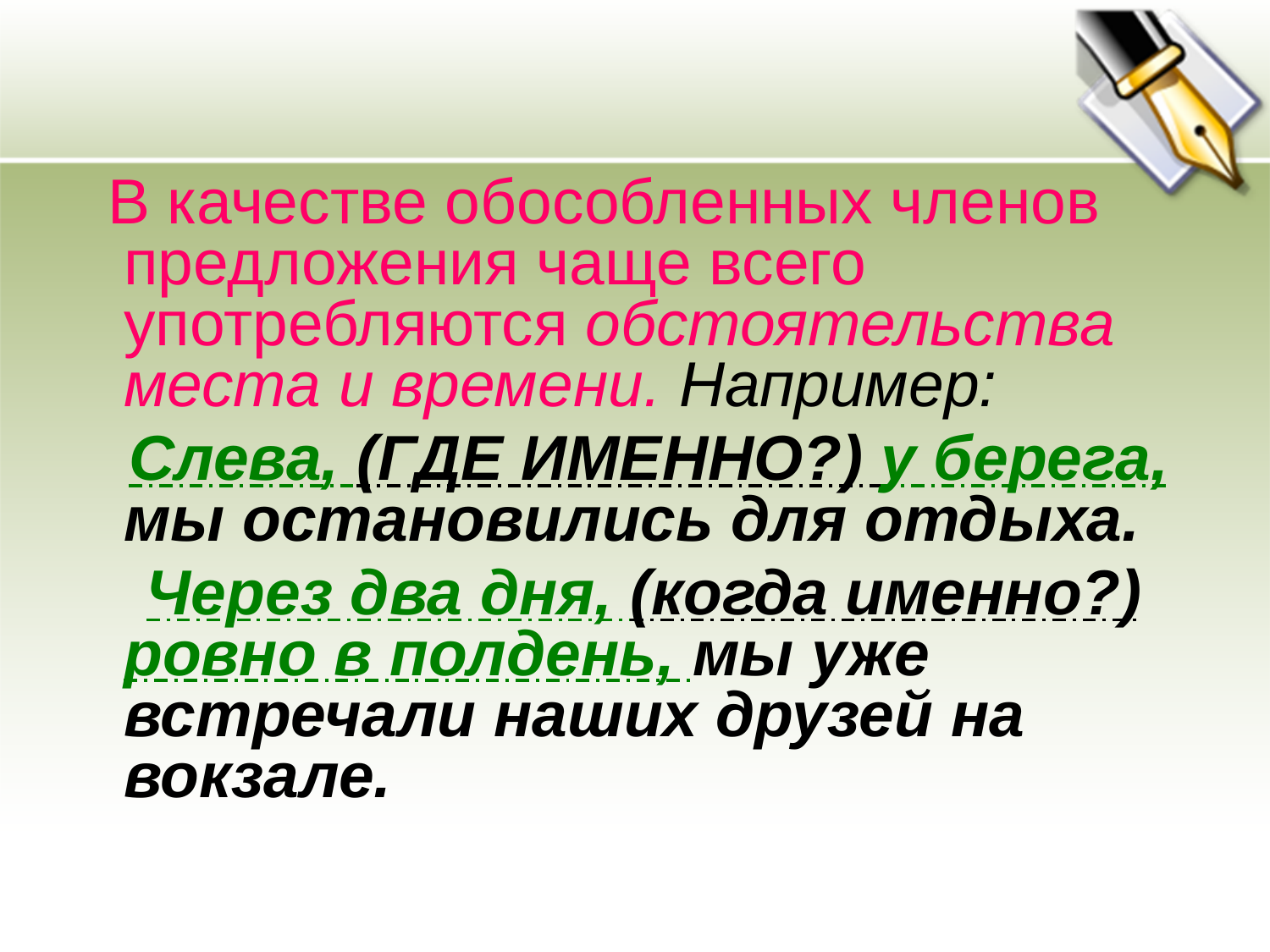

В качестве обособленных членов предложения чаще всего употребляются обстоятельства места и времени. Например:
   Слева, (ГДЕ ИМЕННО?) у берега, мы остановились для отдыха.
    Через два дня, (когда именно?) ровно в полдень, мы уже встречали наших друзей на вокзале.